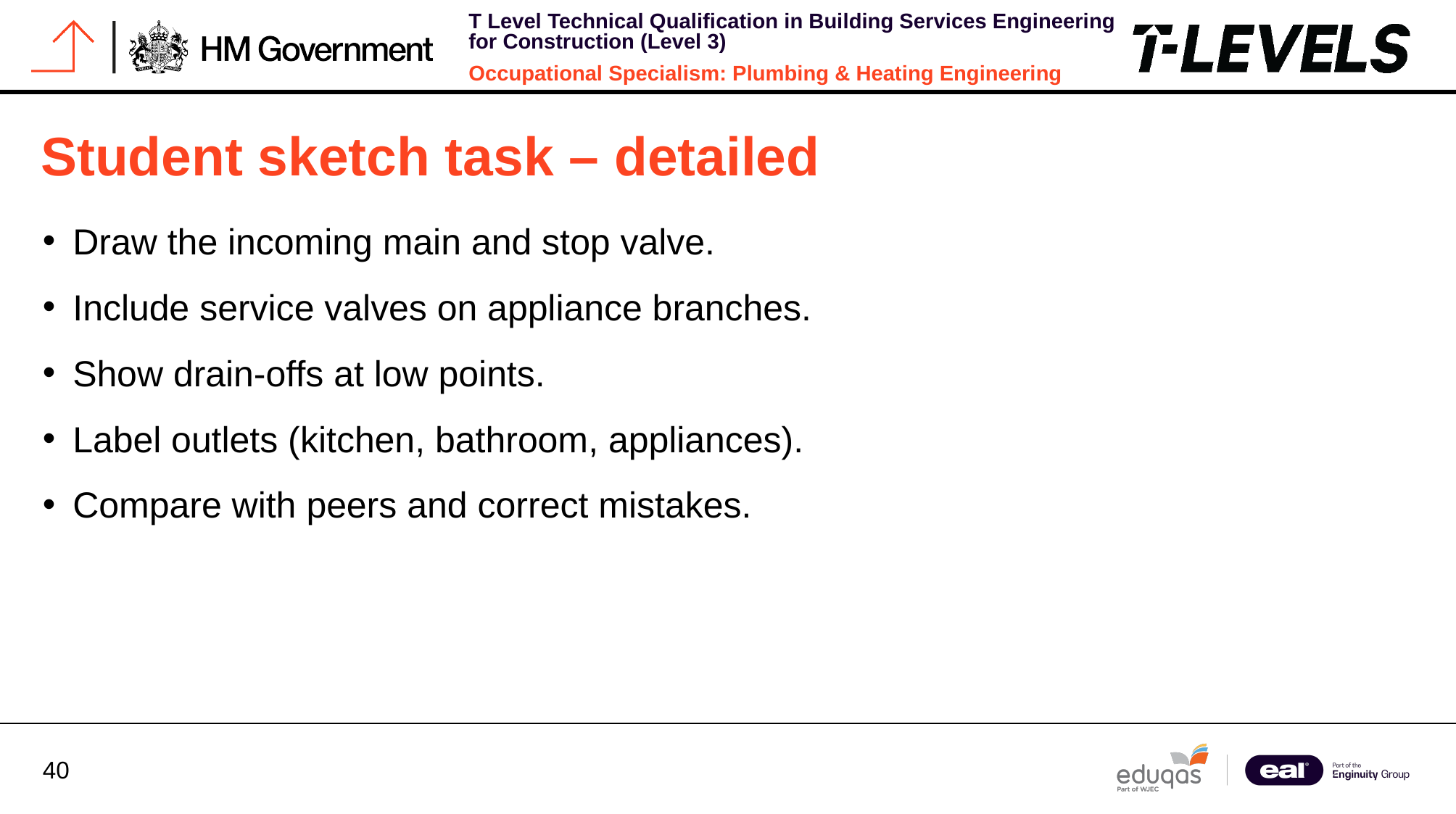

# Student sketch task – detailed
Draw the incoming main and stop valve.
Include service valves on appliance branches.
Show drain-offs at low points.
Label outlets (kitchen, bathroom, appliances).
Compare with peers and correct mistakes.